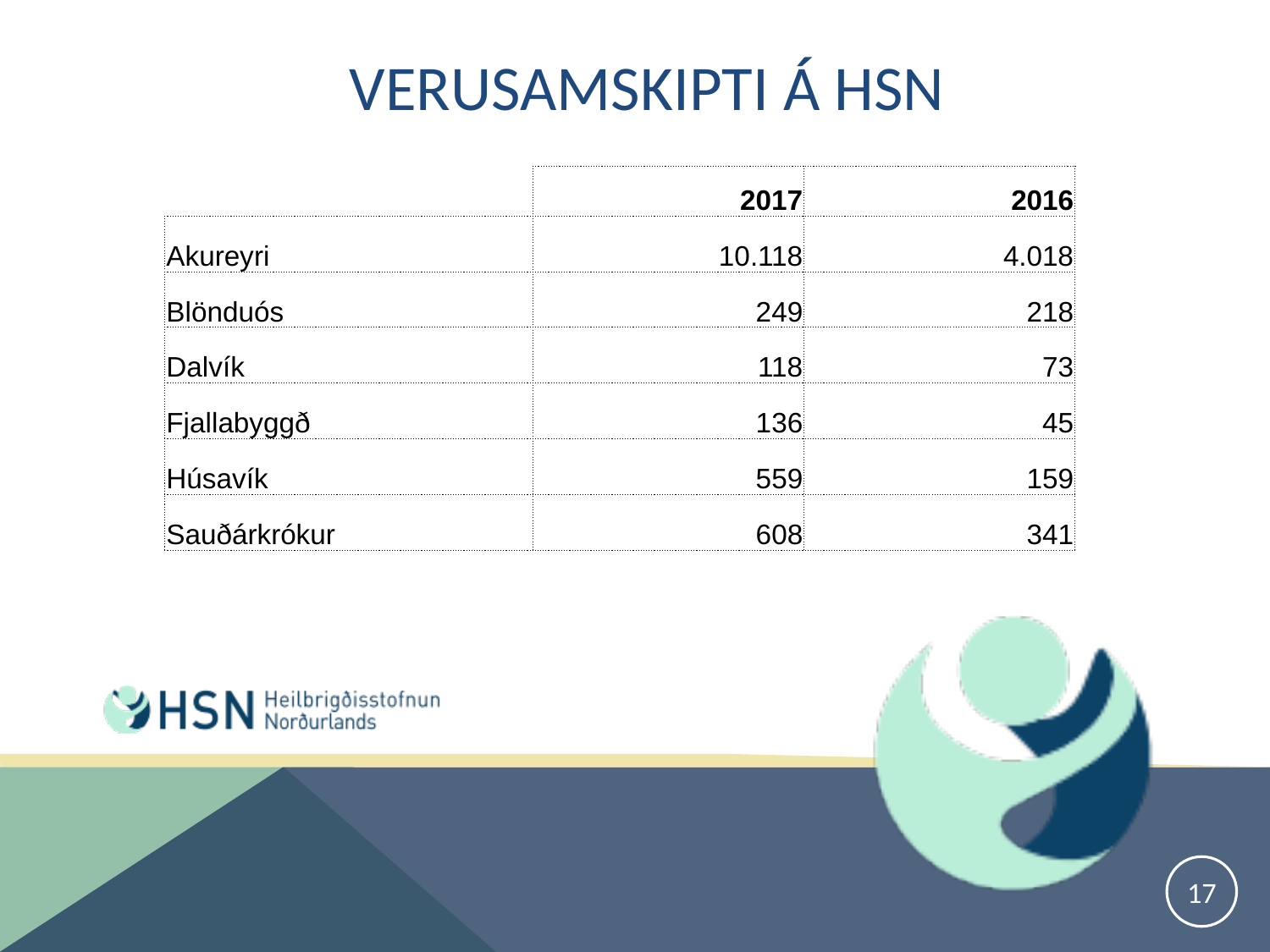

# Verusamskipti á HSN
|  | 2017 | 2016 |
| --- | --- | --- |
| Akureyri | 10.118 | 4.018 |
| Blönduós | 249 | 218 |
| Dalvík | 118 | 73 |
| Fjallabyggð | 136 | 45 |
| Húsavík | 559 | 159 |
| Sauðárkrókur | 608 | 341 |
17